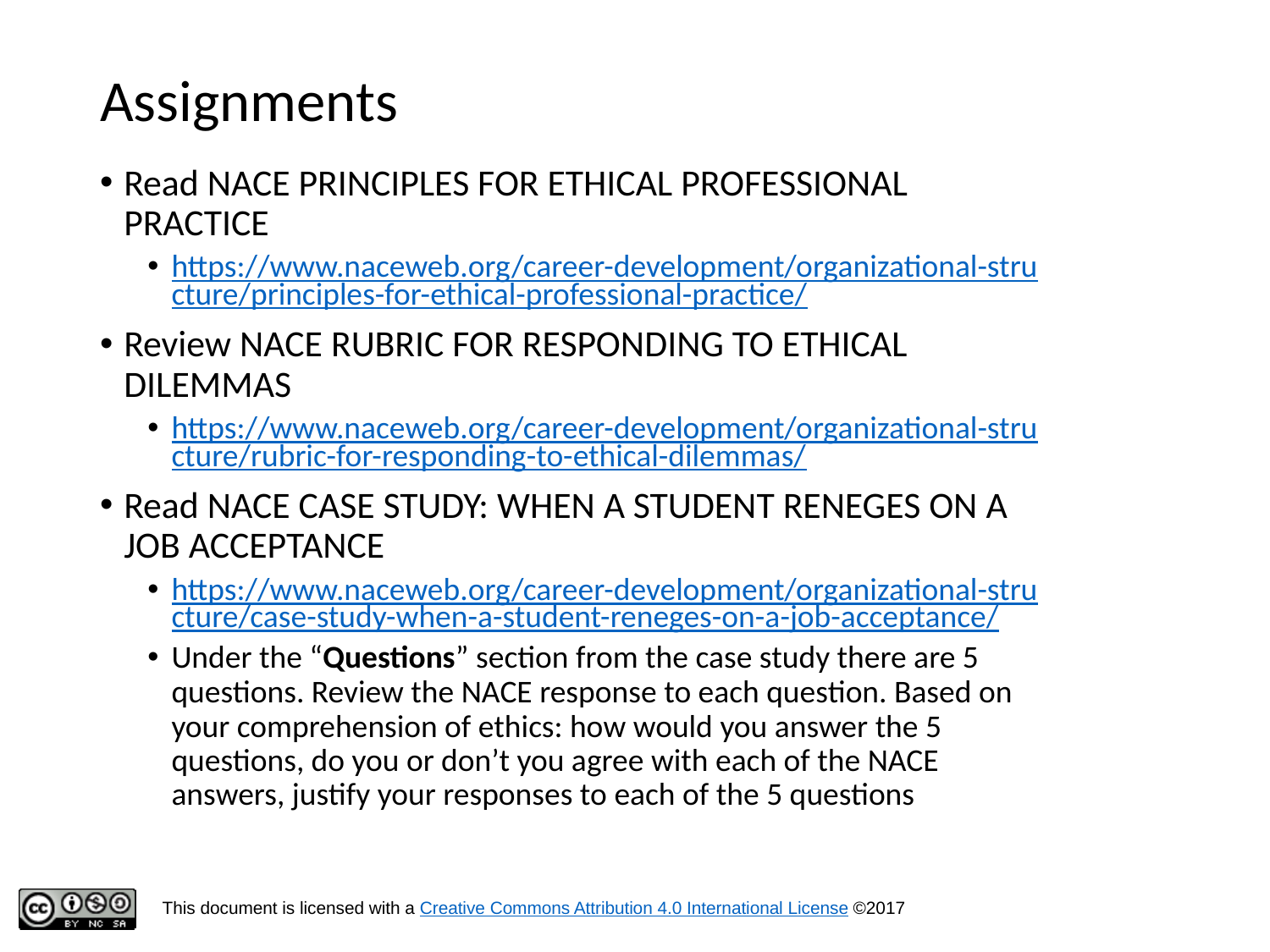

# Assignments
Read NACE PRINCIPLES FOR ETHICAL PROFESSIONAL PRACTICE
https://www.naceweb.org/career-development/organizational-structure/principles-for-ethical-professional-practice/
Review NACE RUBRIC FOR RESPONDING TO ETHICAL DILEMMAS
https://www.naceweb.org/career-development/organizational-structure/rubric-for-responding-to-ethical-dilemmas/
Read NACE CASE STUDY: WHEN A STUDENT RENEGES ON A JOB ACCEPTANCE
https://www.naceweb.org/career-development/organizational-structure/case-study-when-a-student-reneges-on-a-job-acceptance/
Under the “Questions” section from the case study there are 5 questions. Review the NACE response to each question. Based on your comprehension of ethics: how would you answer the 5 questions, do you or don’t you agree with each of the NACE answers, justify your responses to each of the 5 questions